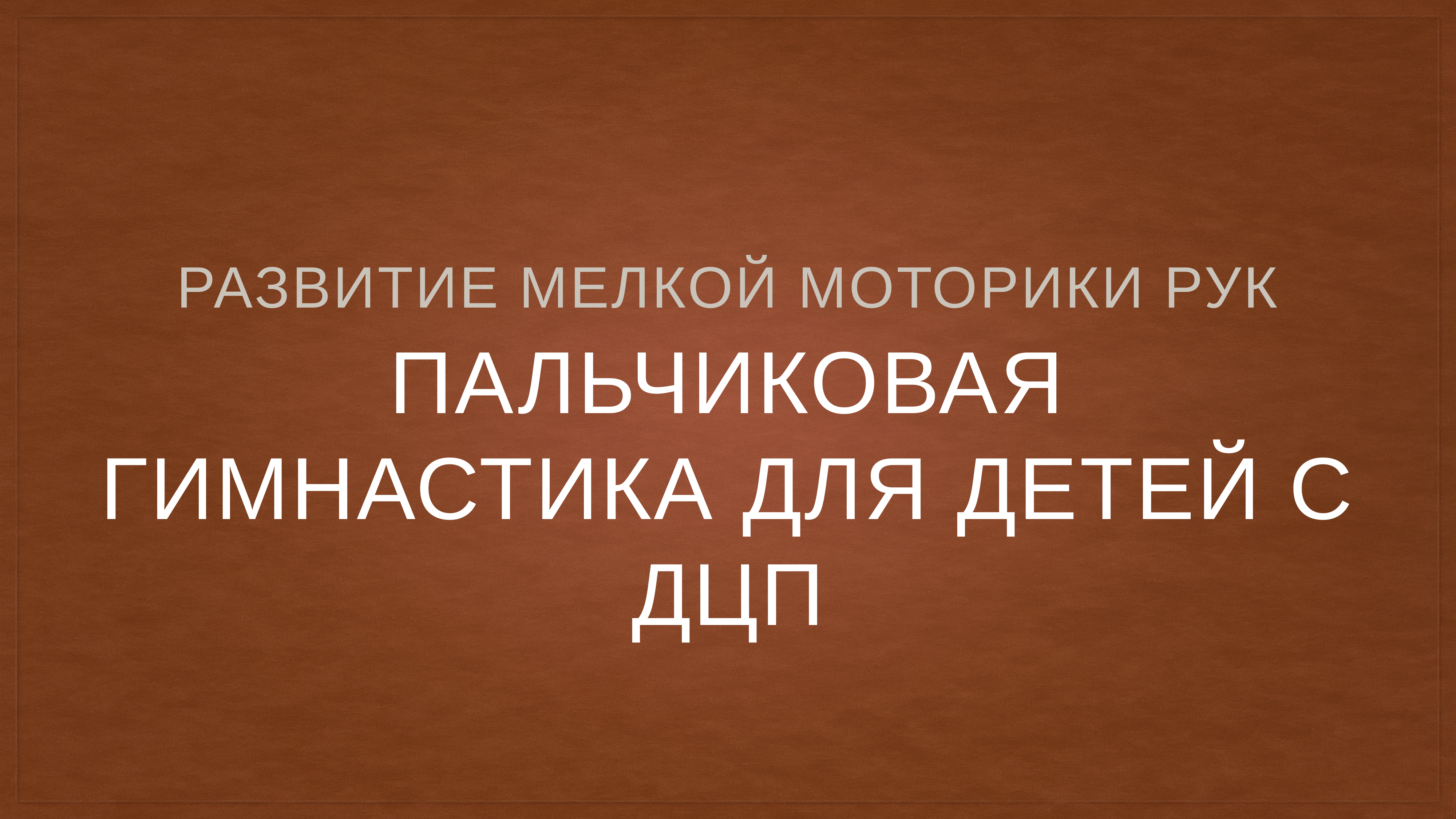

Развитие мелкой моторики рук
# Пальчиковая гимнастика для детей с дцп